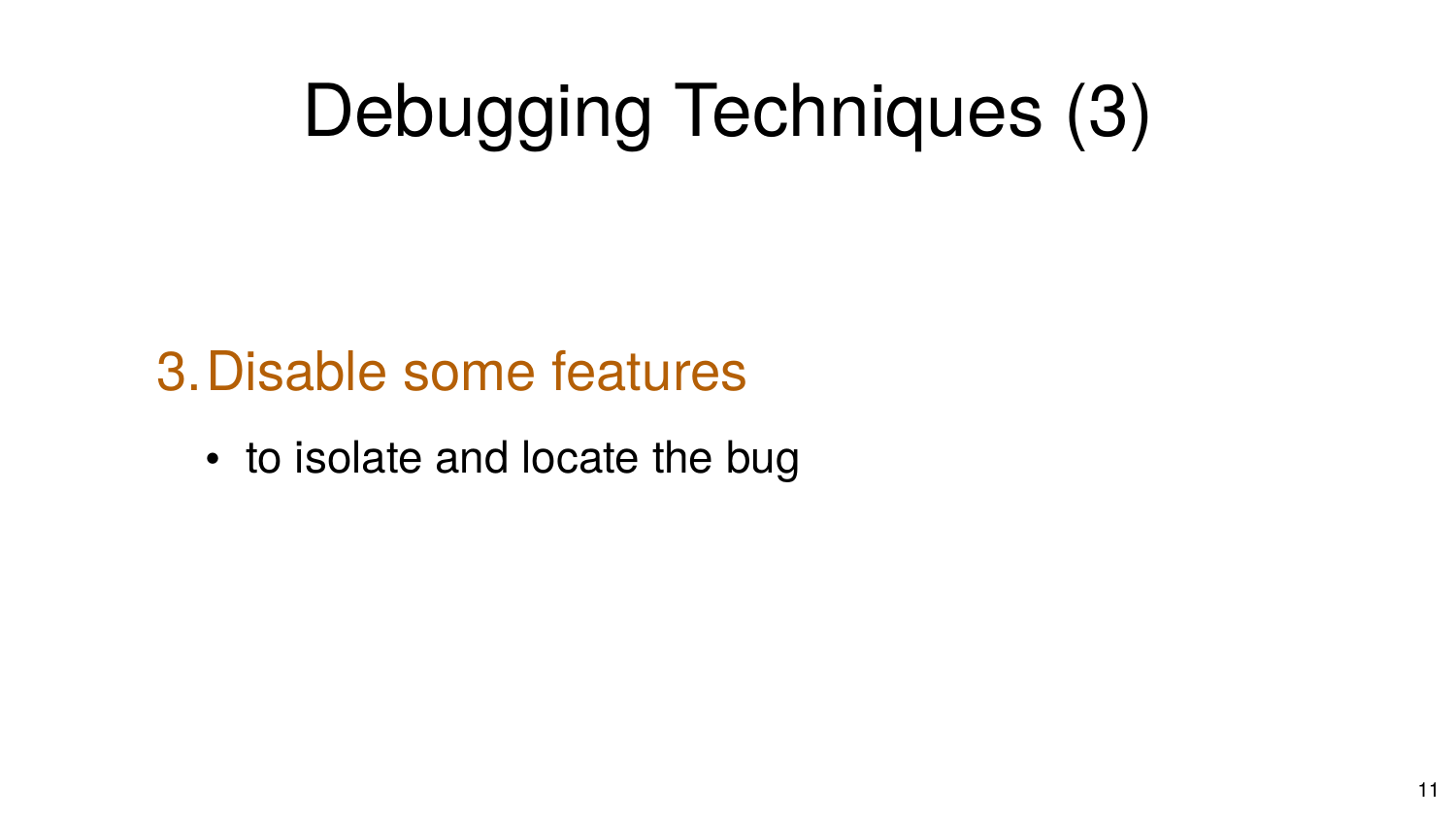

# Debugging Techniques (3)
Disable some features
to isolate and locate the bug
11